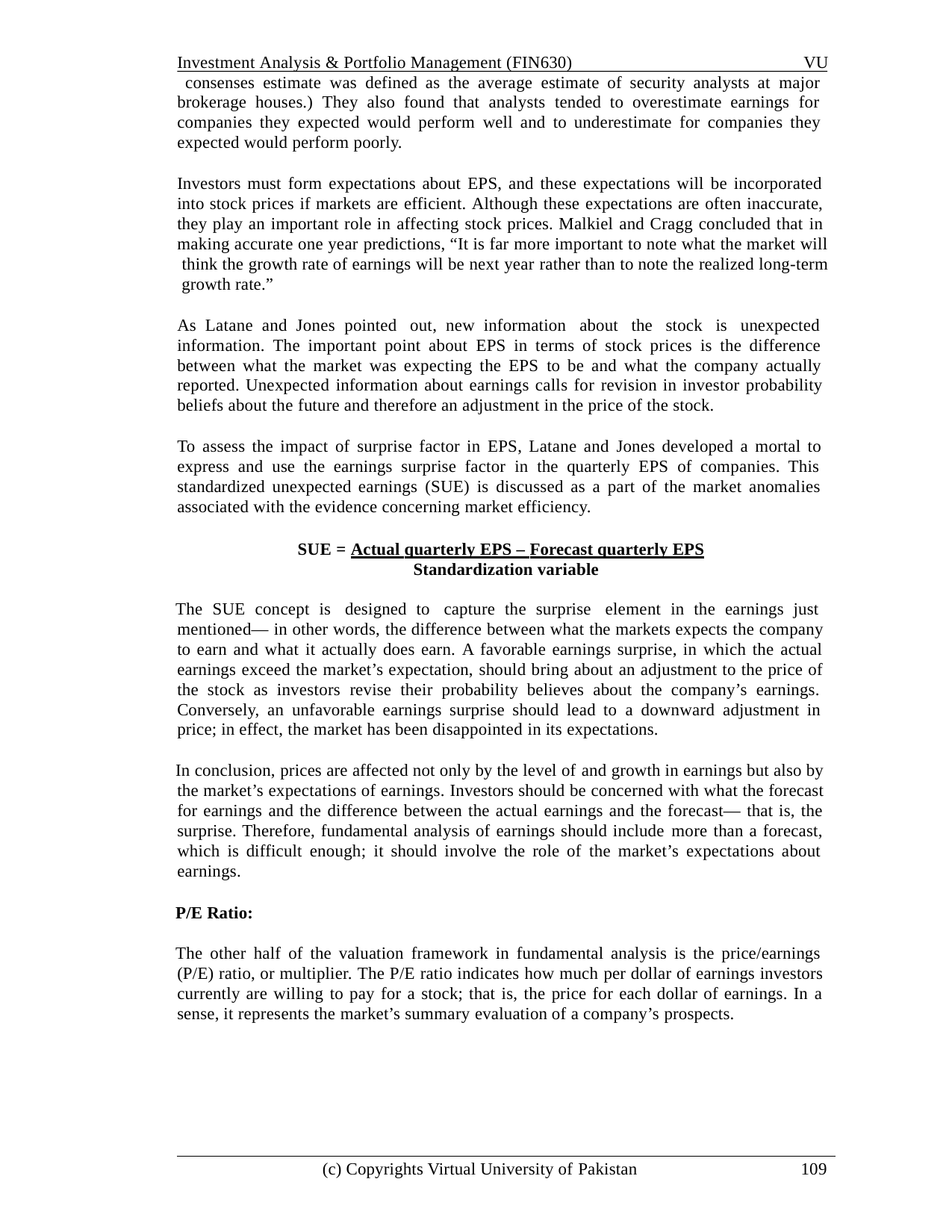

Investment Analysis & Portfolio Management (FIN630)	VU  consenses estimate was defined as the average estimate of security analysts at major  brokerage houses.) They also found that analysts tended to overestimate earnings for  companies they expected would perform well and to underestimate for companies they  expected would perform poorly.

Investors must form expectations about EPS, and these expectations will be incorporated  into stock prices if markets are efficient. Although these expectations are often inaccurate,  they play an important role in affecting stock prices. Malkiel and Cragg concluded that in  making accurate one year predictions, “It is far more important to note what the market will  think the growth rate of earnings will be next year rather than to note the realized long-term  growth rate.”

As Latane and Jones pointed out, new information about the stock is unexpected  information. The important point about EPS in terms of stock prices is the difference  between what the market was expecting the EPS to be and what the company actually  reported. Unexpected information about earnings calls for revision in investor probability  beliefs about the future and therefore an adjustment in the price of the stock.

To assess the impact of surprise factor in EPS, Latane and Jones developed a mortal to  express and use the earnings surprise factor in the quarterly EPS of companies. This  standardized unexpected earnings (SUE) is discussed as a part of the market anomalies  associated with the evidence concerning market efficiency.

SUE = Actual quarterly EPS – Forecast quarterly EPS  Standardization variable

The SUE concept is designed to capture the surprise element in the earnings just  mentioned— in other words, the difference between what the markets expects the company  to earn and what it actually does earn. A favorable earnings surprise, in which the actual  earnings exceed the market’s expectation, should bring about an adjustment to the price of  the stock as investors revise their probability believes about the company’s earnings.  Conversely, an unfavorable earnings surprise should lead to a downward adjustment in  price; in effect, the market has been disappointed in its expectations.

In conclusion, prices are affected not only by the level of and growth in earnings but also by  the market’s expectations of earnings. Investors should be concerned with what the forecast  for earnings and the difference between the actual earnings and the forecast— that is, the  surprise. Therefore, fundamental analysis of earnings should include more than a forecast,  which is difficult enough; it should involve the role of the market’s expectations about  earnings.

P/E Ratio:

The other half of the valuation framework in fundamental analysis is the price/earnings  (P/E) ratio, or multiplier. The P/E ratio indicates how much per dollar of earnings investors  currently are willing to pay for a stock; that is, the price for each dollar of earnings. In a  sense, it represents the market’s summary evaluation of a company’s prospects.

(c) Copyrights Virtual University of Pakistan
109